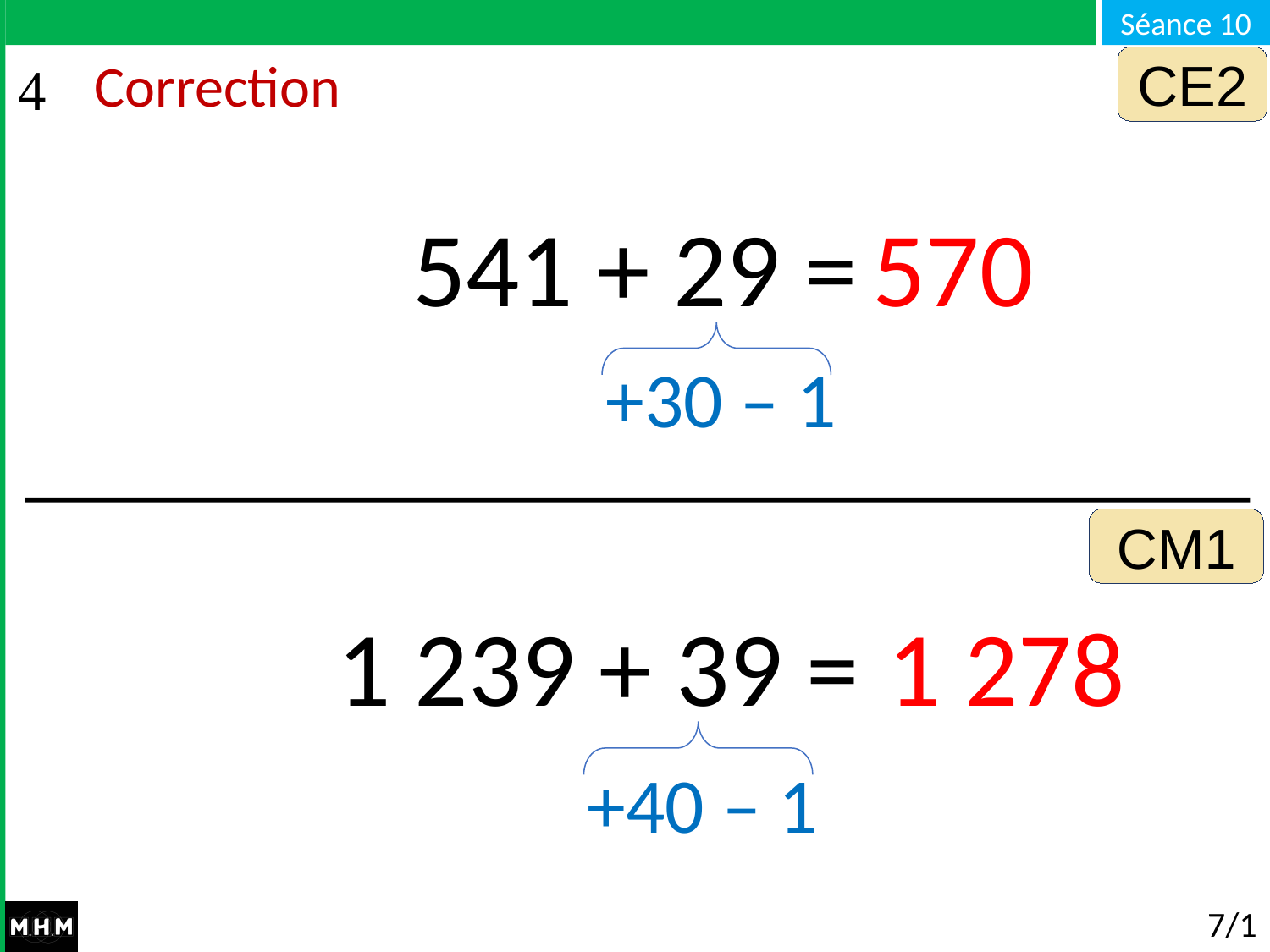

CE2
# Correction
541 + 29 =
570

+30 – 1

CM1
1 239 + 39 =
1 278

+40 – 1
7/10